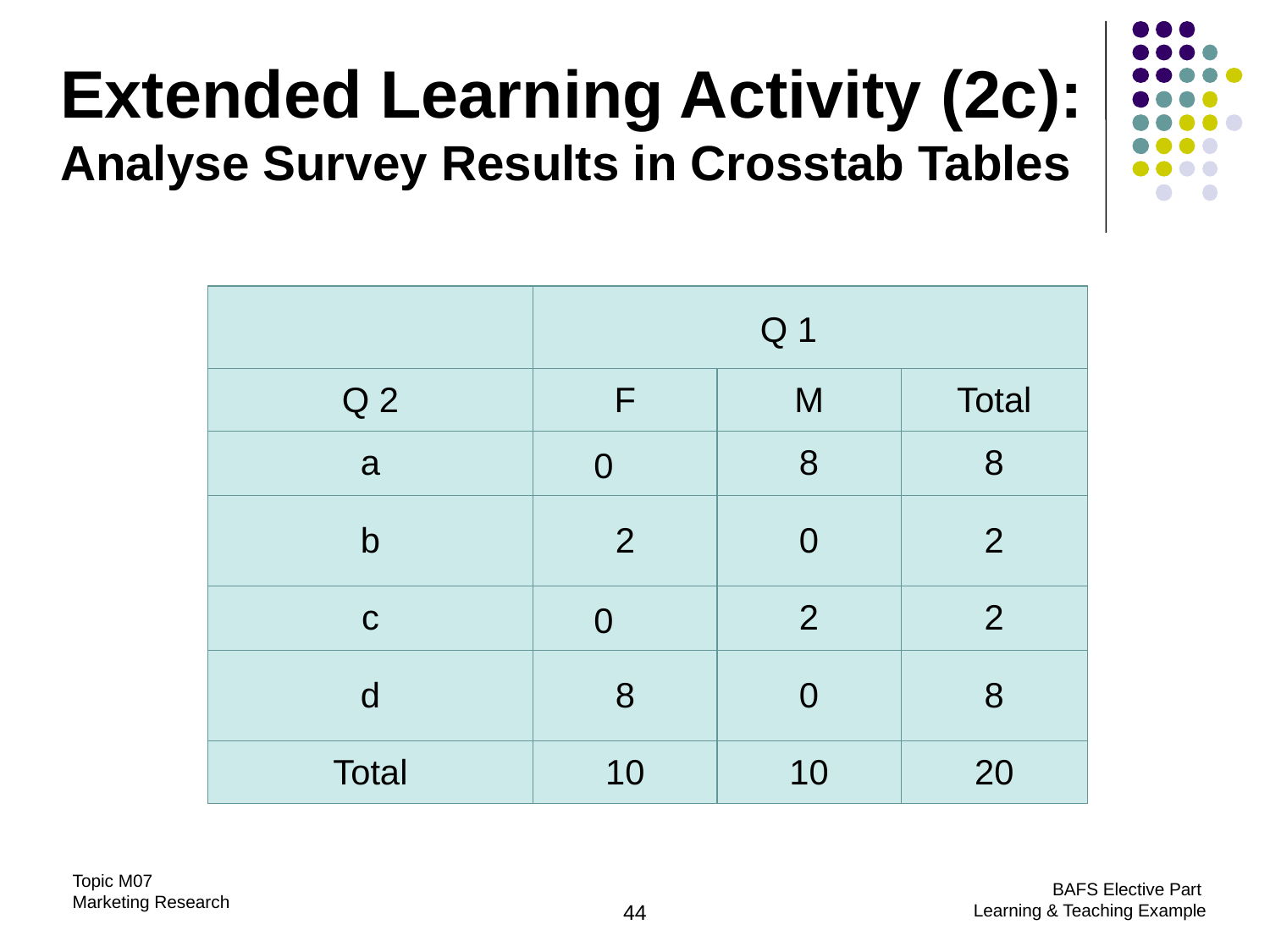

Extended Learning Activity (2c): Analyse Survey Results in Crosstab Tables
|  | Q 1 |  |  |
| --- | --- | --- | --- |
| Q 2 | F | M | Total |
| a | 0 | 8 | 8 |
| b | 2 | 0 | 2 |
| c | 0 | 2 | 2 |
| d | 8 | 0 | 8 |
| Total | 10 | 10 | 20 |

44